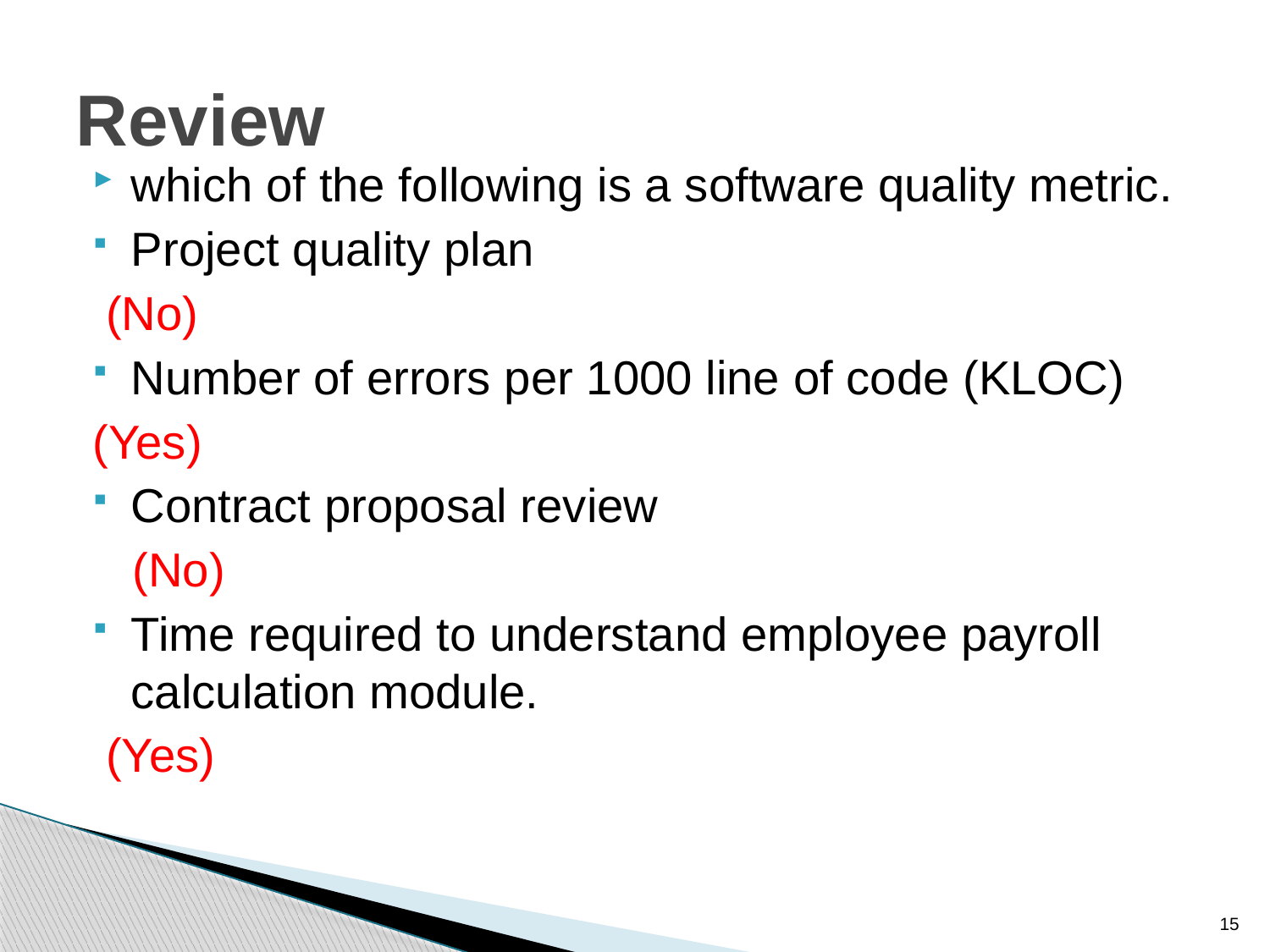

# Review
which of the following is a software quality metric.
Project quality plan
 (No)
Number of errors per 1000 line of code (KLOC)
(Yes)
Contract proposal review
   (No)
Time required to understand employee payroll calculation module.
 (Yes)

15